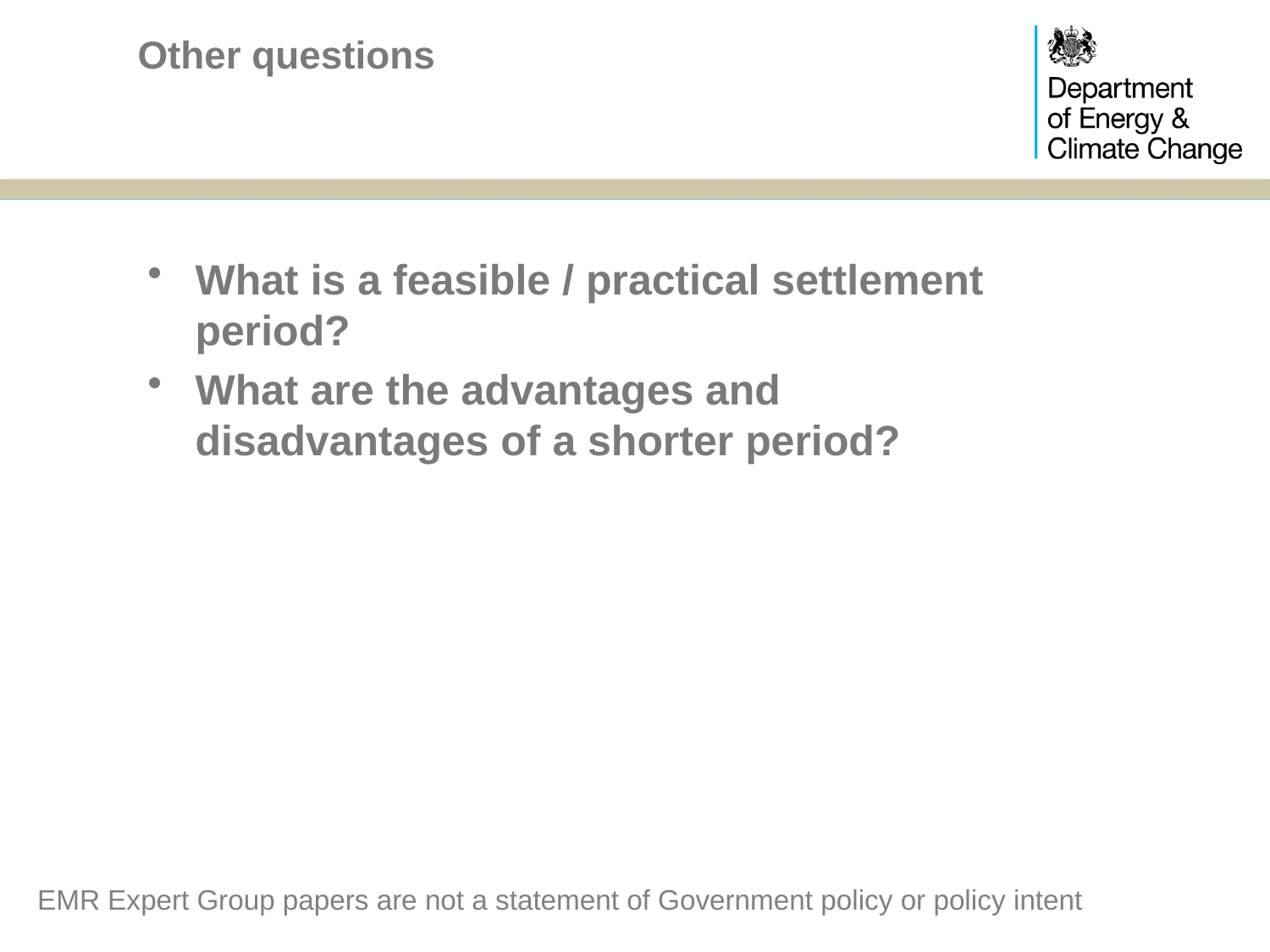

# Other questions
What is a feasible / practical settlement period?
What are the advantages and disadvantages of a shorter period?
EMR Expert Group papers are not a statement of Government policy or policy intent